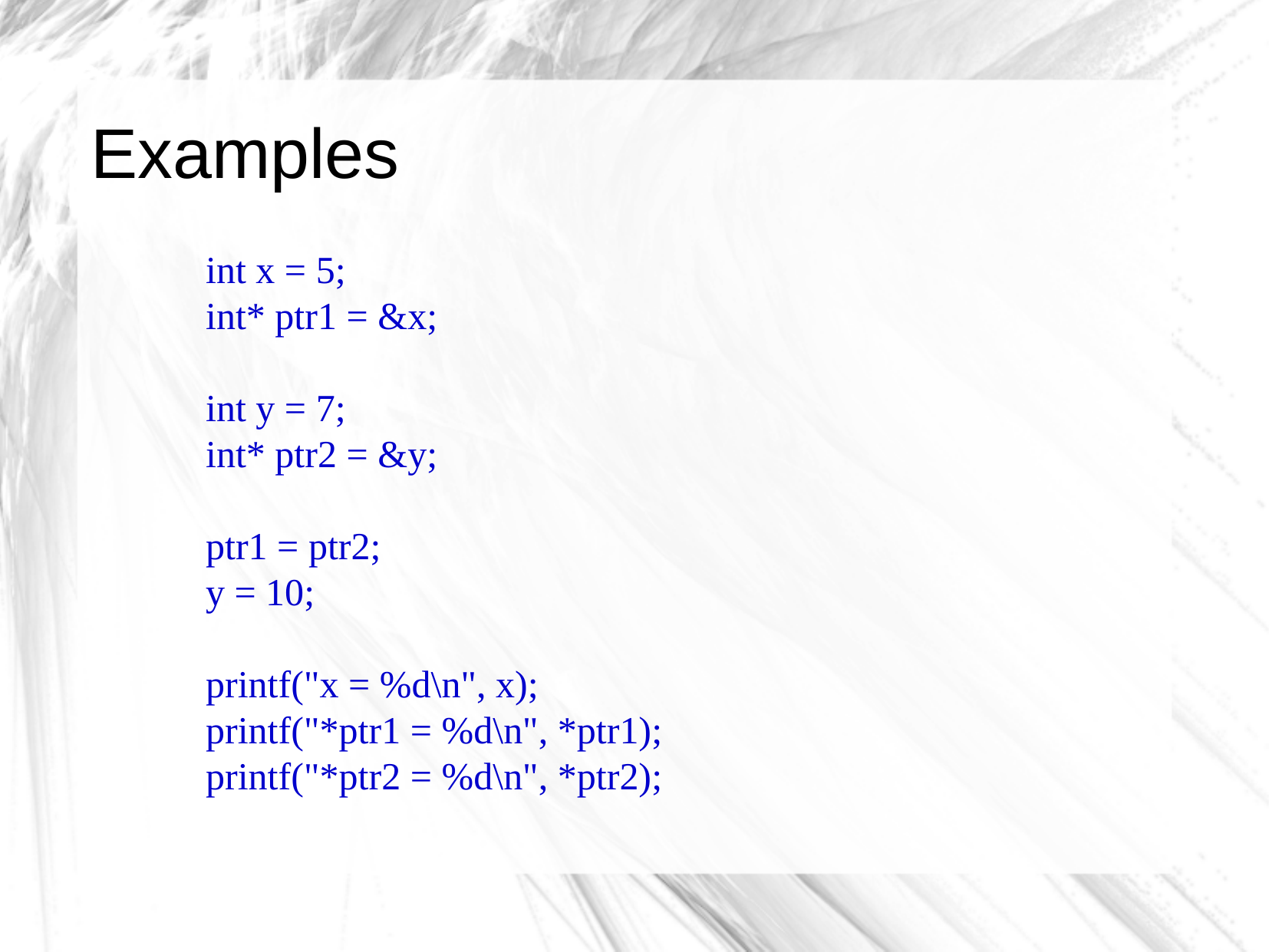

Examples
	int x = 5;
	int* ptr1 = &x;
	int y = 7;
	int* ptr2 = &y;
	ptr1 = ptr2;
	y = 10;
	printf("x = %d\n", x);
	printf("*ptr1 = %d\n", *ptr1);
	printf("*ptr2 = %d\n", *ptr2);